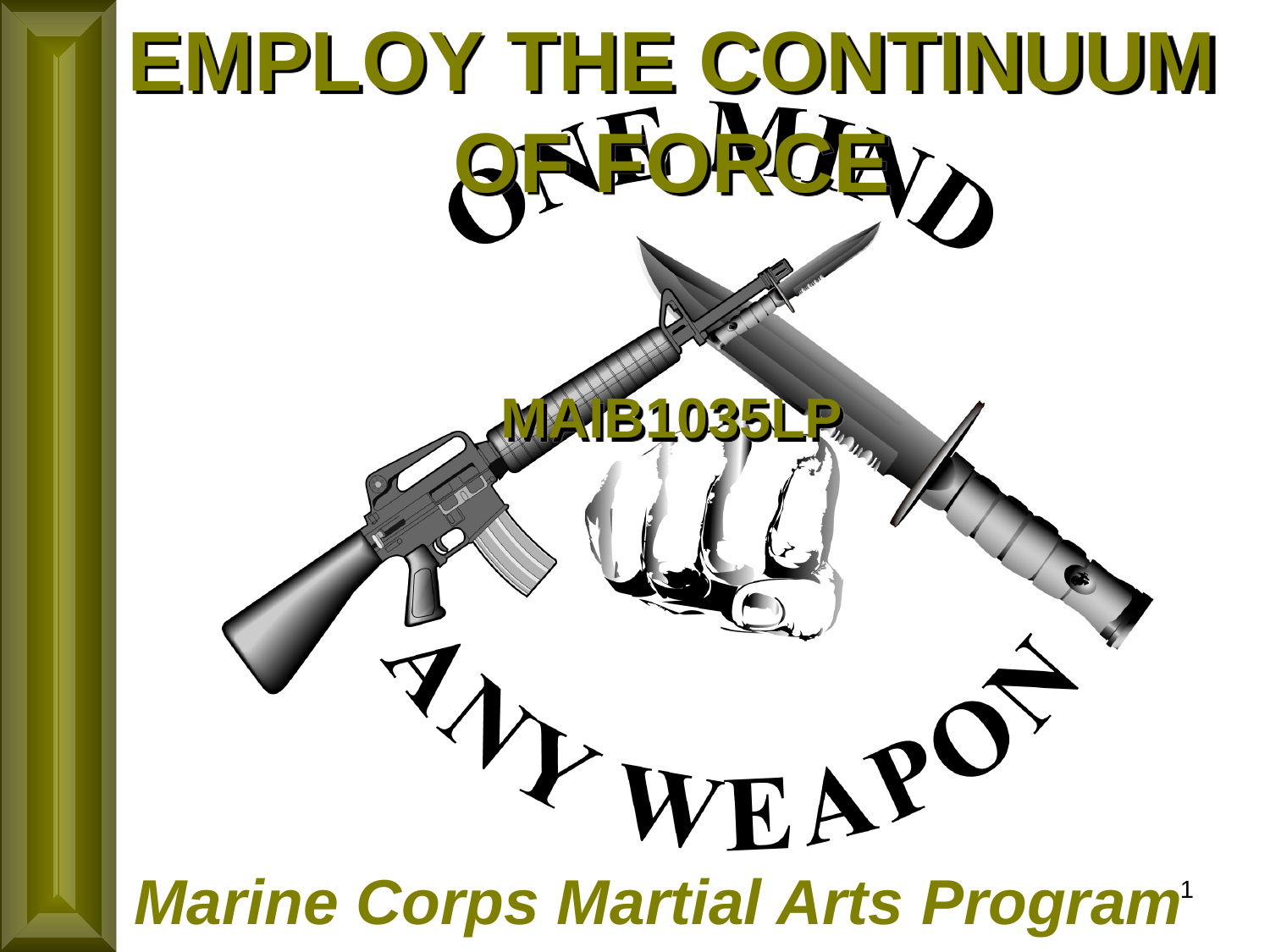

EMPLOY THE CONTINUUM OF FORCE

MAIB1035LP
Marine Corps Martial Arts Program
1